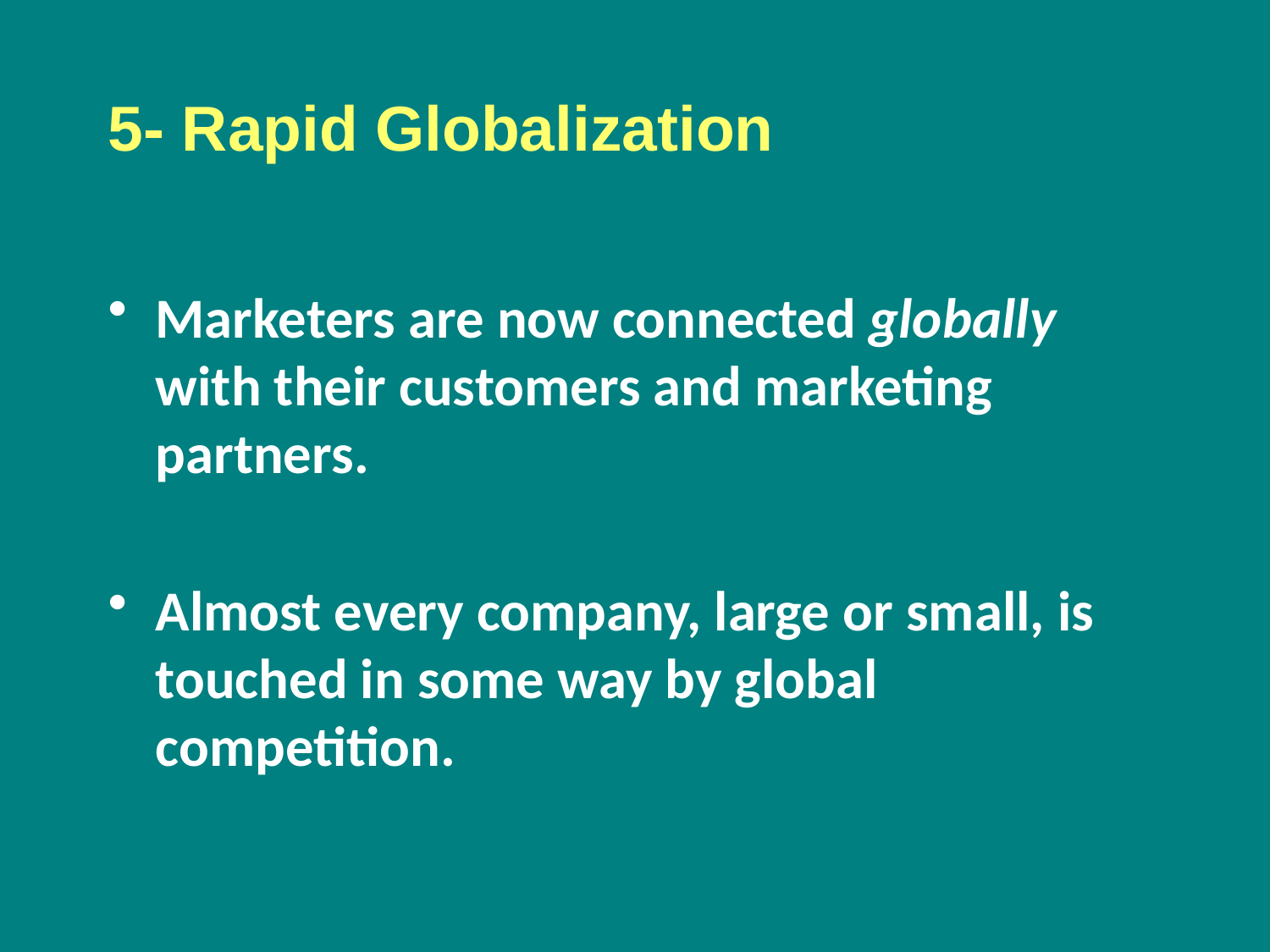

# 5- Rapid Globalization

Marketers are now connected globally with their customers and marketing partners.

Almost every company, large or small, is touched in some way by global competition.